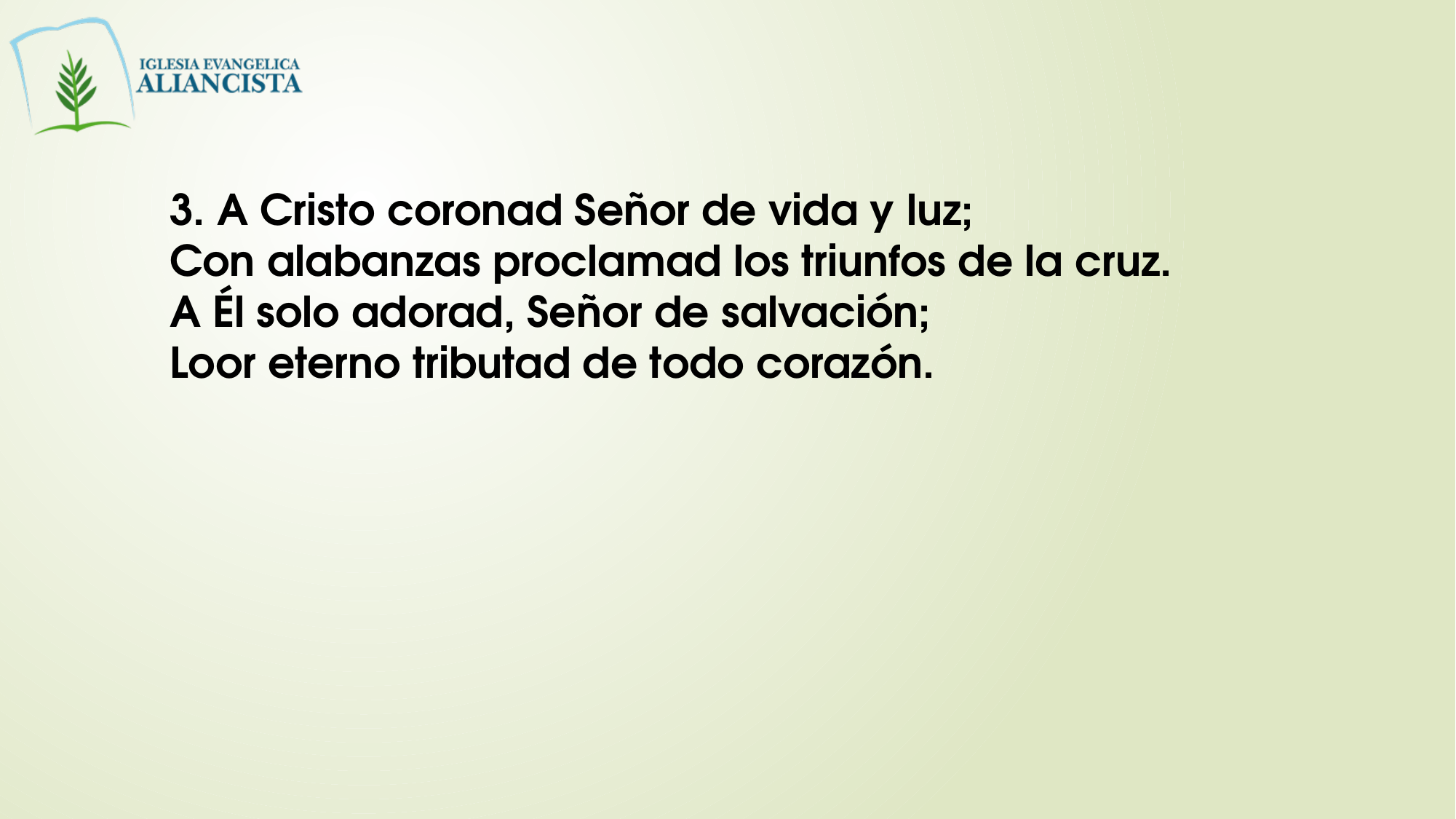

3. A Cristo coronad Señor de vida y luz;
Con alabanzas proclamad los triunfos de la cruz.
A Él solo adorad, Señor de salvación;
Loor eterno tributad de todo corazón.